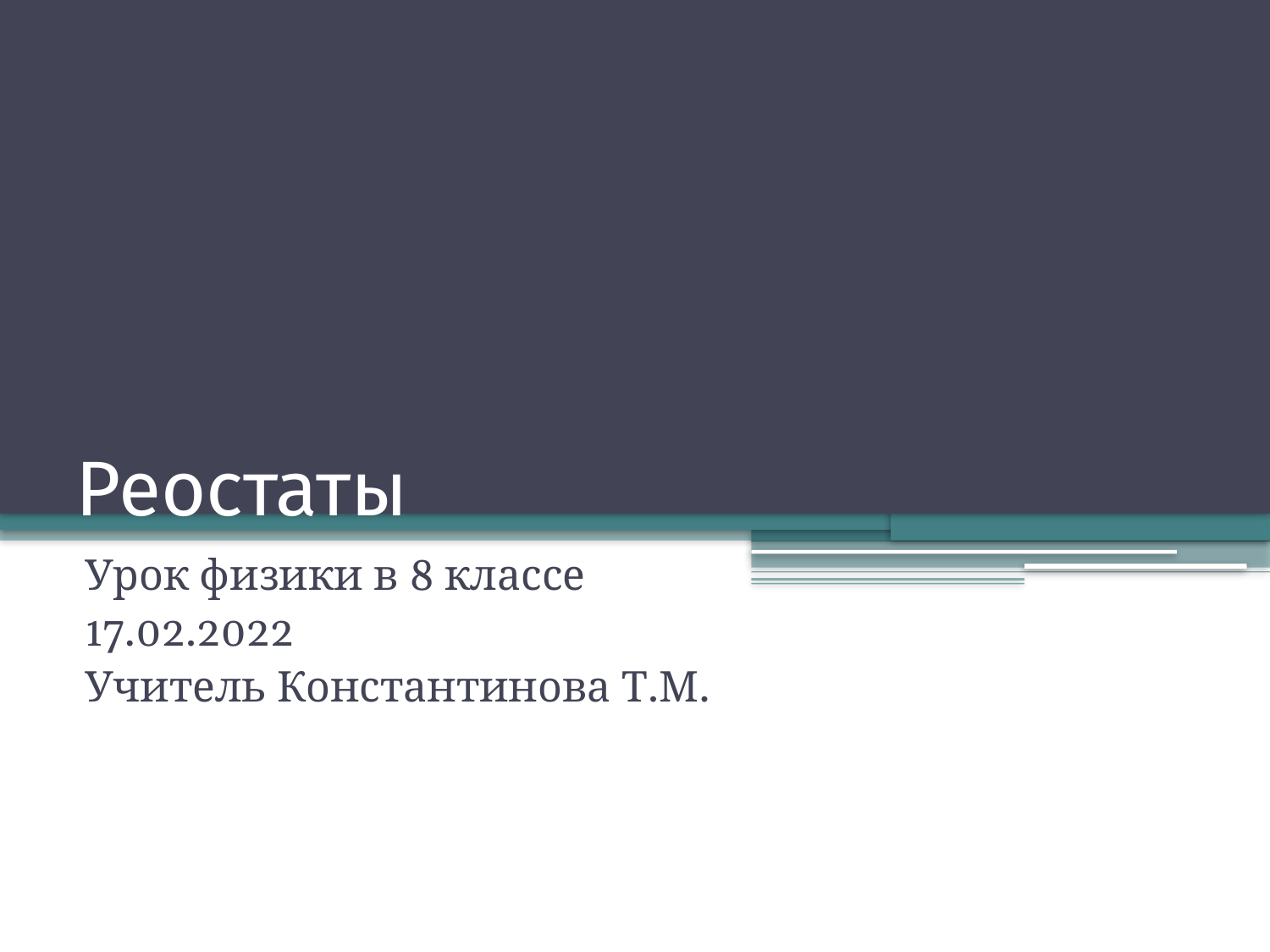

# Реостаты
Урок физики в 8 классе
17.02.2022
Учитель Константинова Т.М.